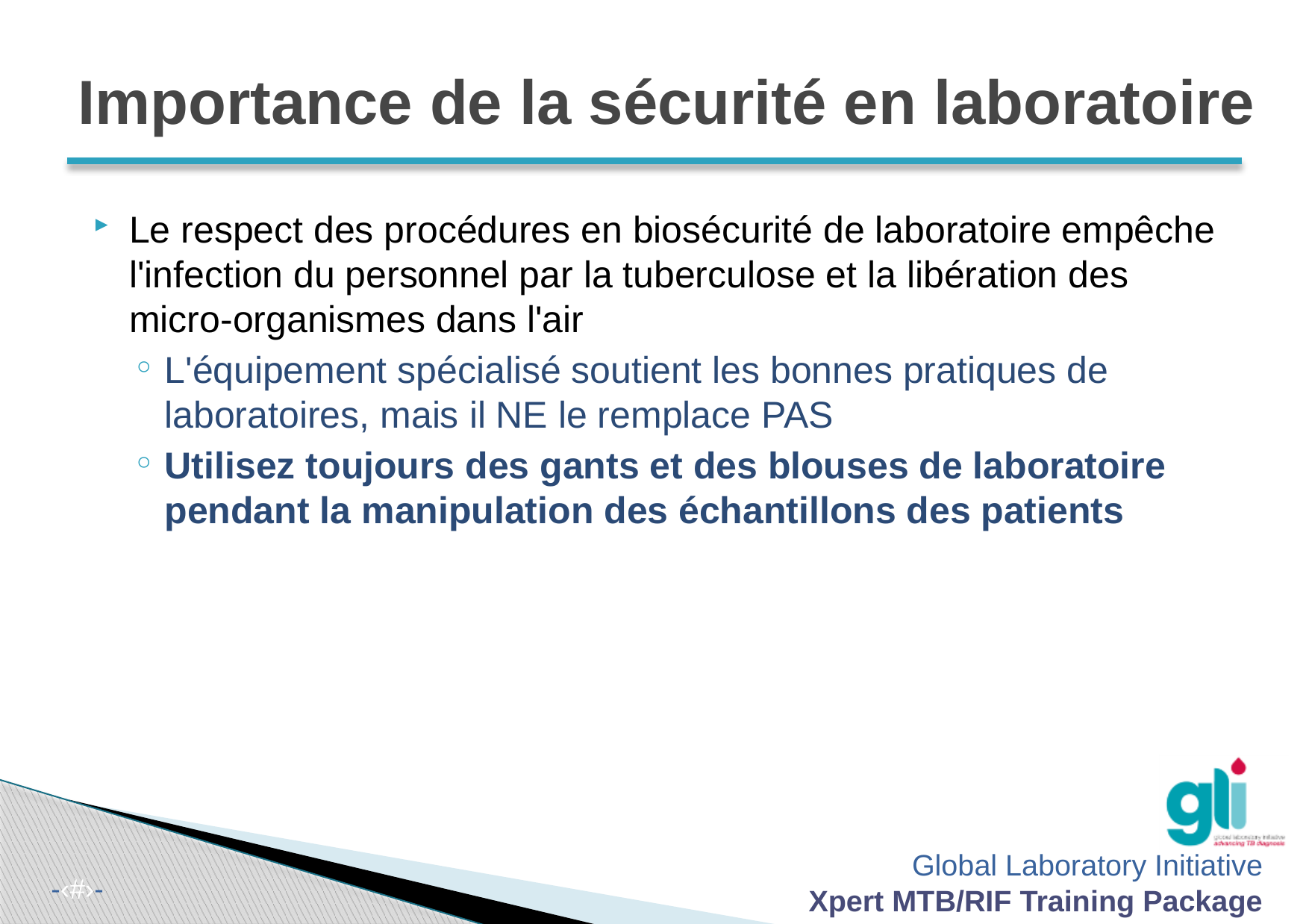

# Importance de la sécurité en laboratoire
Le respect des procédures en biosécurité de laboratoire empêche l'infection du personnel par la tuberculose et la libération des micro-organismes dans l'air
L'équipement spécialisé soutient les bonnes pratiques de laboratoires, mais il NE le remplace PAS
Utilisez toujours des gants et des blouses de laboratoire pendant la manipulation des échantillons des patients